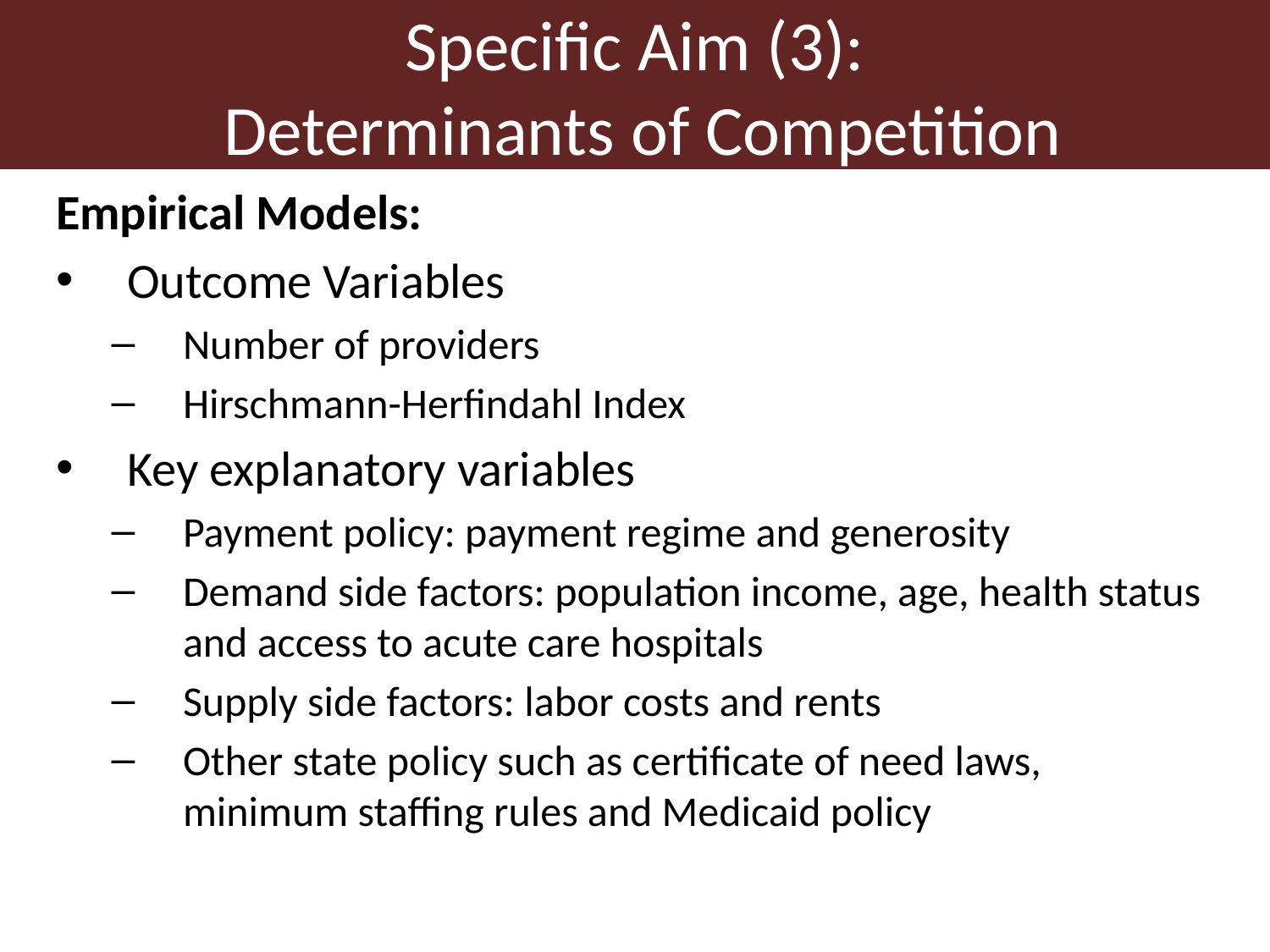

# Specific Aim (3): Determinants of Competition
Empirical Models:
Outcome Variables
Number of providers
Hirschmann-Herfindahl Index
Key explanatory variables
Payment policy: payment regime and generosity
Demand side factors: population income, age, health status and access to acute care hospitals
Supply side factors: labor costs and rents
Other state policy such as certificate of need laws, minimum staffing rules and Medicaid policy